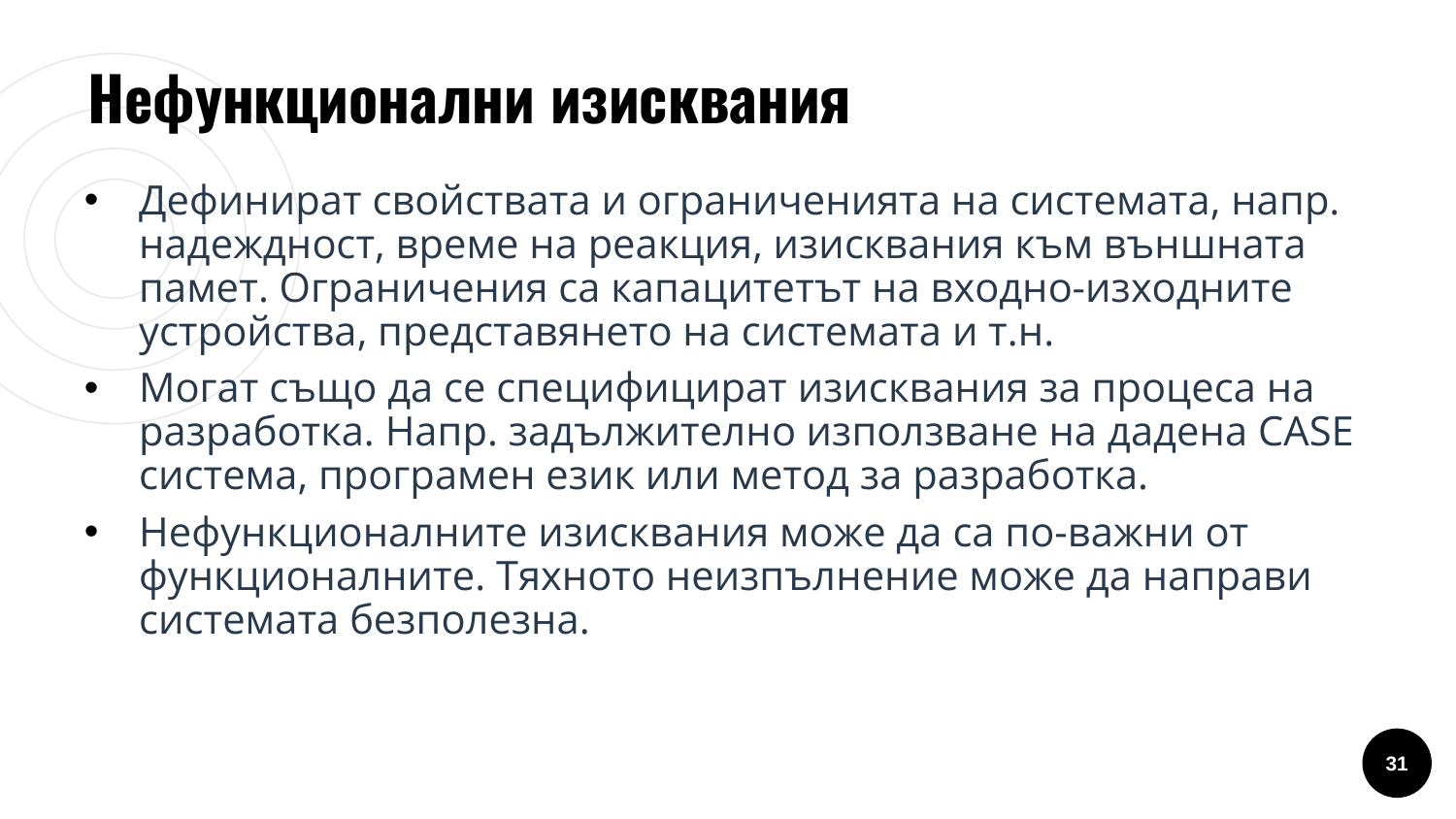

# Нефункционални изисквания
Дефинират свойствата и ограниченията на системата, напр. надеждност, време на реакция, изисквания към външната памет. Ограничения са капацитетът на входно-изходните устройства, представянето на системата и т.н.
Могат също да се специфицират изисквания за процеса на разработка. Напр. задължително използване на дадена CASE система, програмен език или метод за разработка.
Нефункционалните изисквания може да са по-важни от функционалните. Тяхното неизпълнение може да направи системата безполезна.
Lorem um congue
31